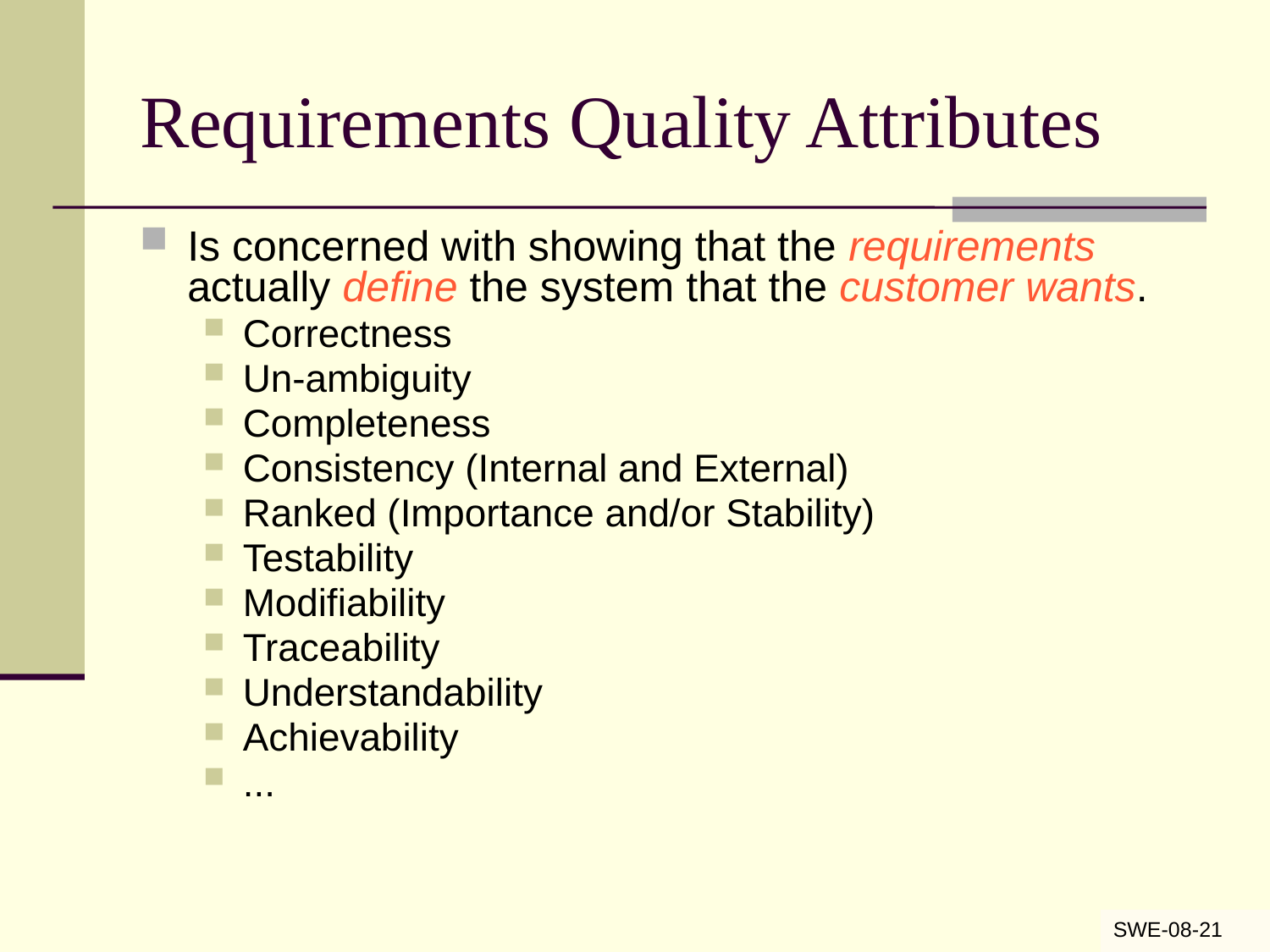

# Requirements Quality Attributes
Is concerned with showing that the requirements actually define the system that the customer wants.
Correctness
Un-ambiguity
Completeness
Consistency (Internal and External)
Ranked (Importance and/or Stability)
Testability
Modifiability
Traceability
Understandability
Achievability
...